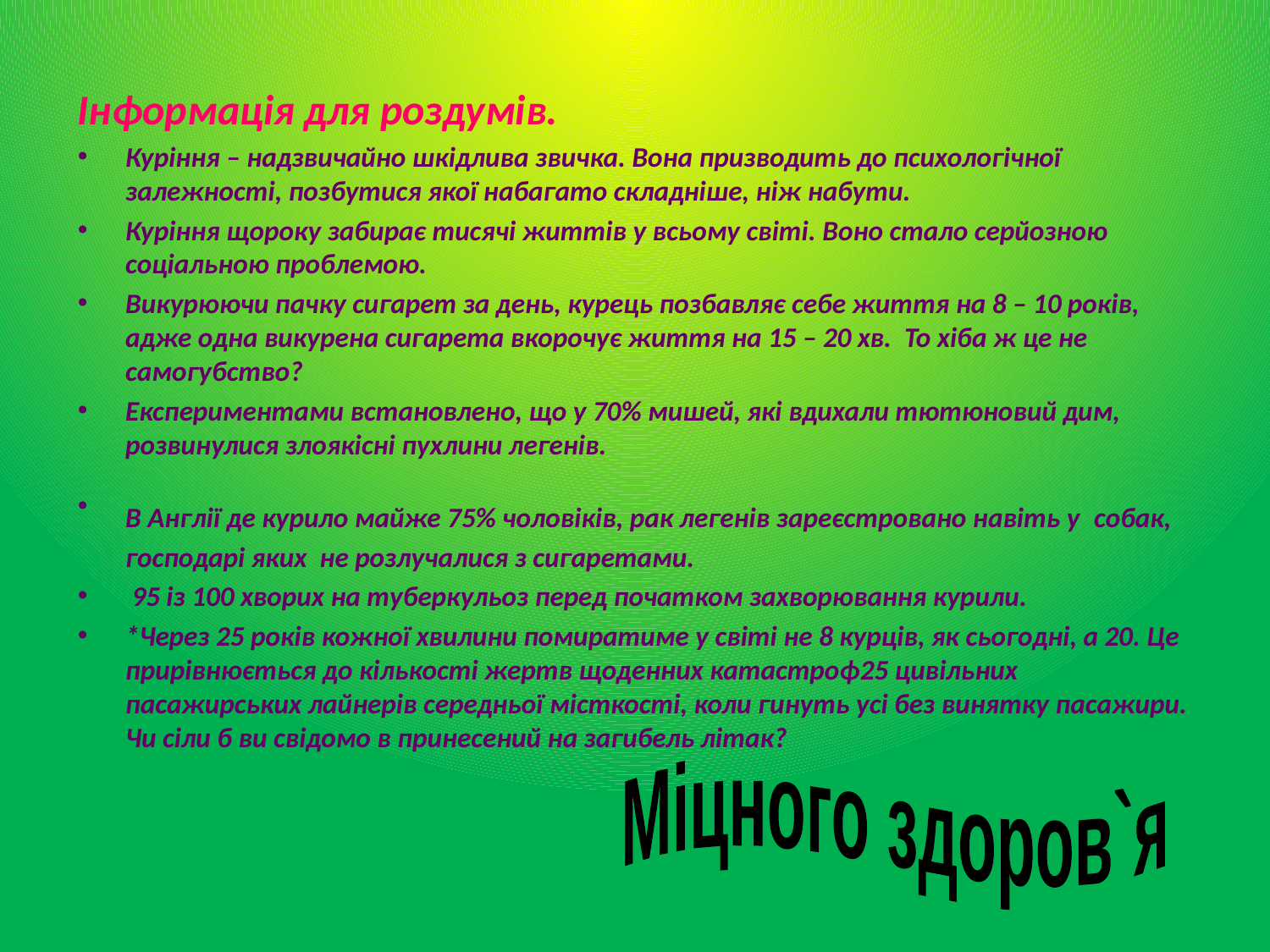

Інформація для роздумів.
Куріння – надзвичайно шкідлива звичка. Вона призводить до психологічної залежності, позбутися якої набагато складніше, ніж набути.
Куріння щороку забирає тисячі життів у всьому світі. Воно стало серйозною соціальною проблемою.
Викурюючи пачку сигарет за день, курець позбавляє себе життя на 8 – 10 років, адже одна викурена сигарета вкорочує життя на 15 – 20 хв.  То хіба ж це не самогубство?
Експериментами встановлено, що у 70% мишей, які вдихали тютюновий дим, розвинулися злоякісні пухлини легенів.
В Англії де курило майже 75% чоловіків, рак легенів зареєстровано навіть у собак, господарі яких  не розлучалися з сигаретами.
 95 із 100 хворих на туберкульоз перед початком захворювання курили.
*Через 25 років кожної хвилини помиратиме у світі не 8 курців, як сьогодні, а 20. Це прирівнюється до кількості жертв щоденних катастроф25 цивільних пасажирських лайнерів середньої місткості, коли гинуть усі без винятку пасажири. Чи сіли б ви свідомо в принесений на загибель літак?
Міцного здоров`я